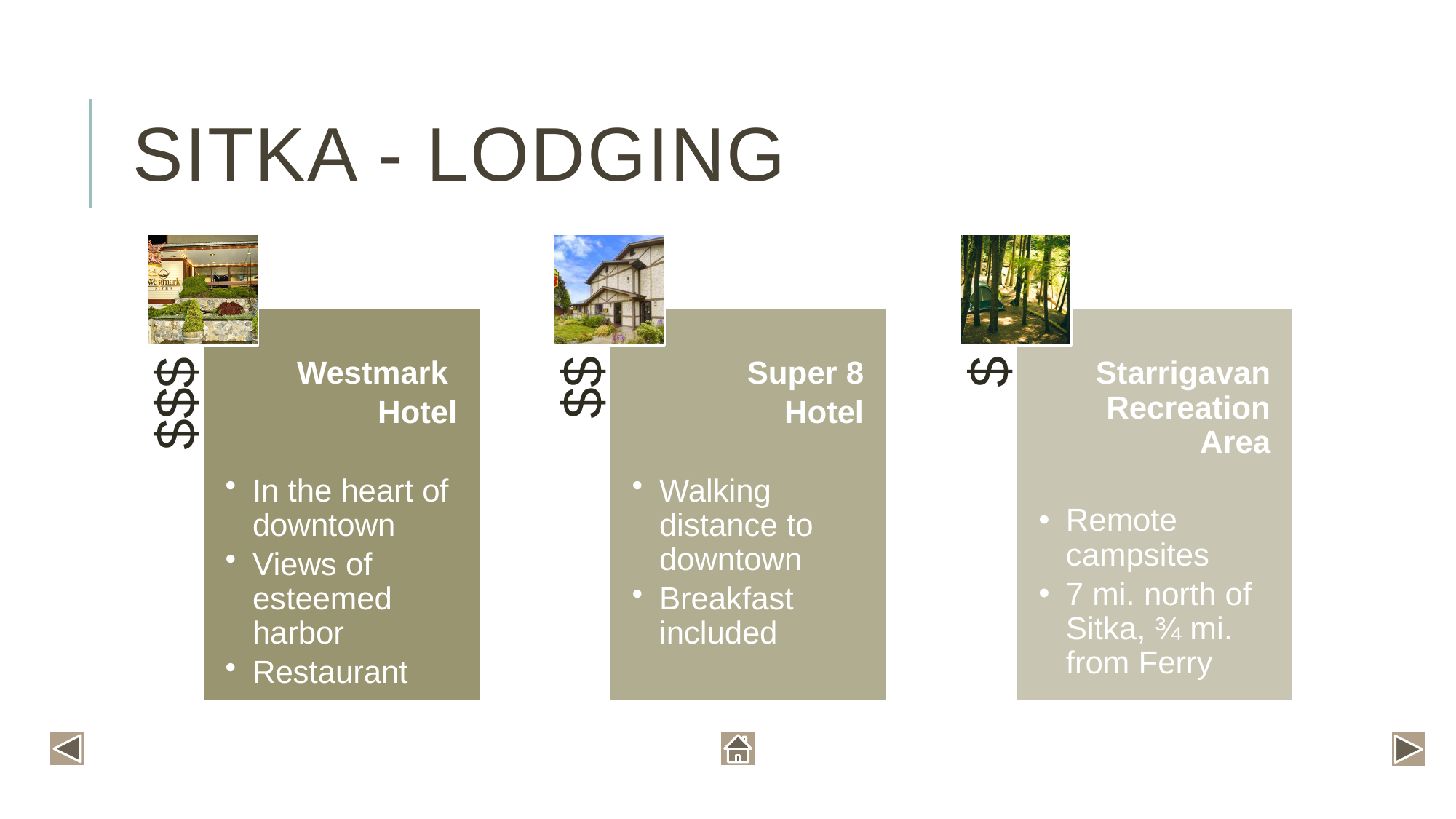

# Sitka - Lodging
$$$
Westmark
Hotel

In the heart of downtown
Views of esteemed harbor
Restaurant
$$
Super 8
Hotel

Walking distance to downtown
Breakfast included

$
Starrigavan Recreation Area

Remote campsites
7 mi. north of Sitka, ¾ mi. from Ferry